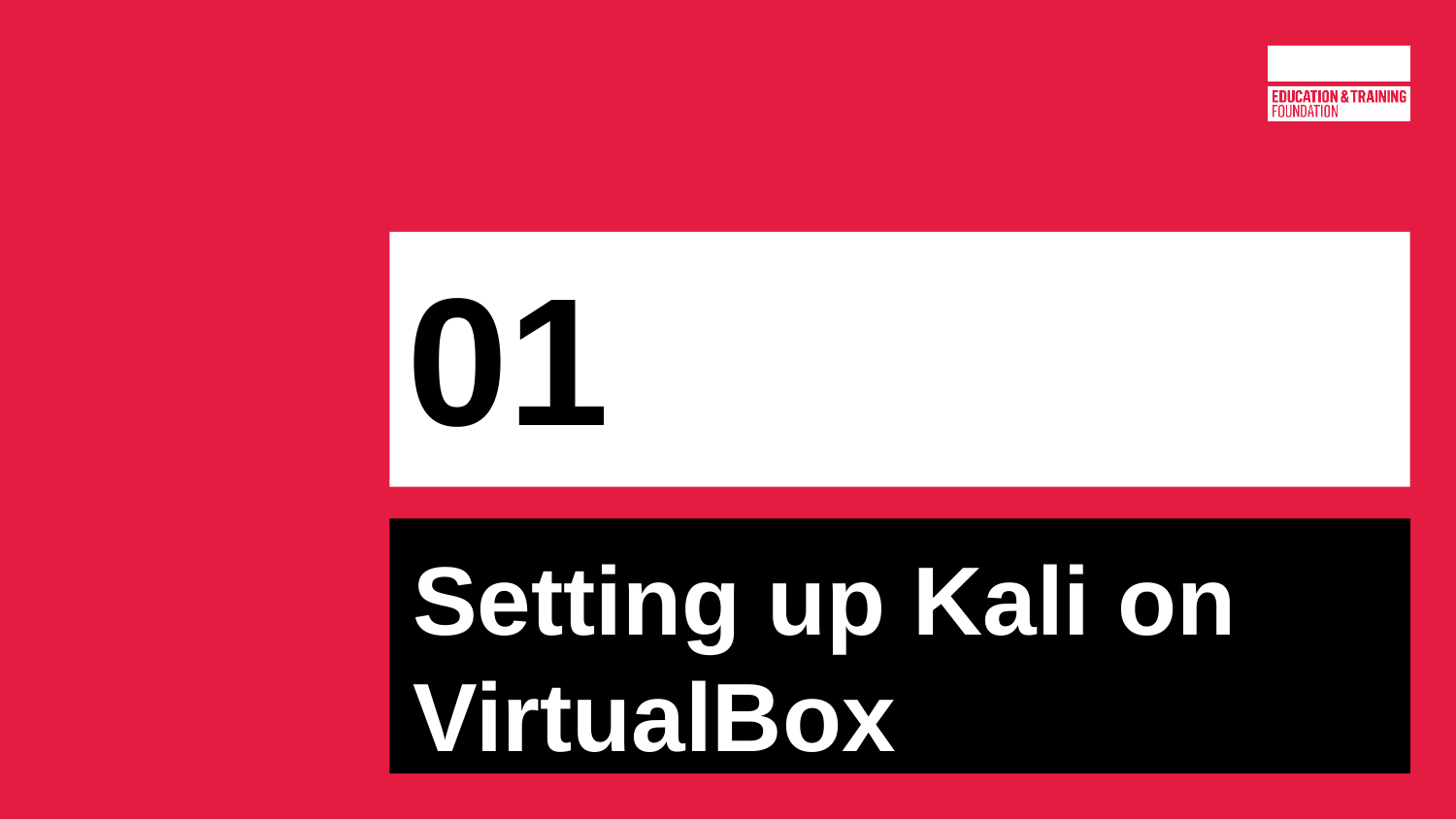

# 01
Setting up Kali on VirtualBox